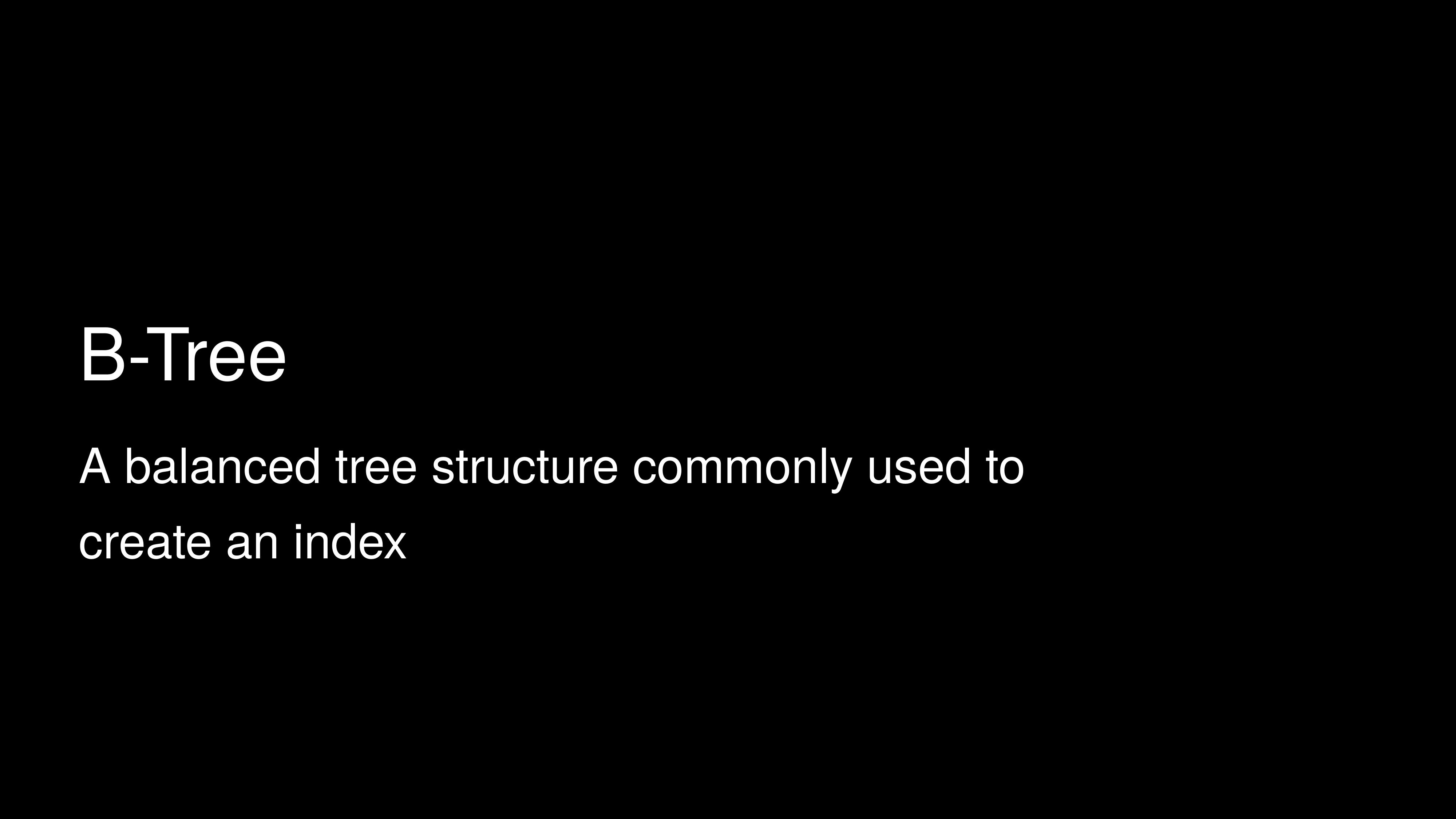

B-Tree
A balanced tree structure commonly used to create an index